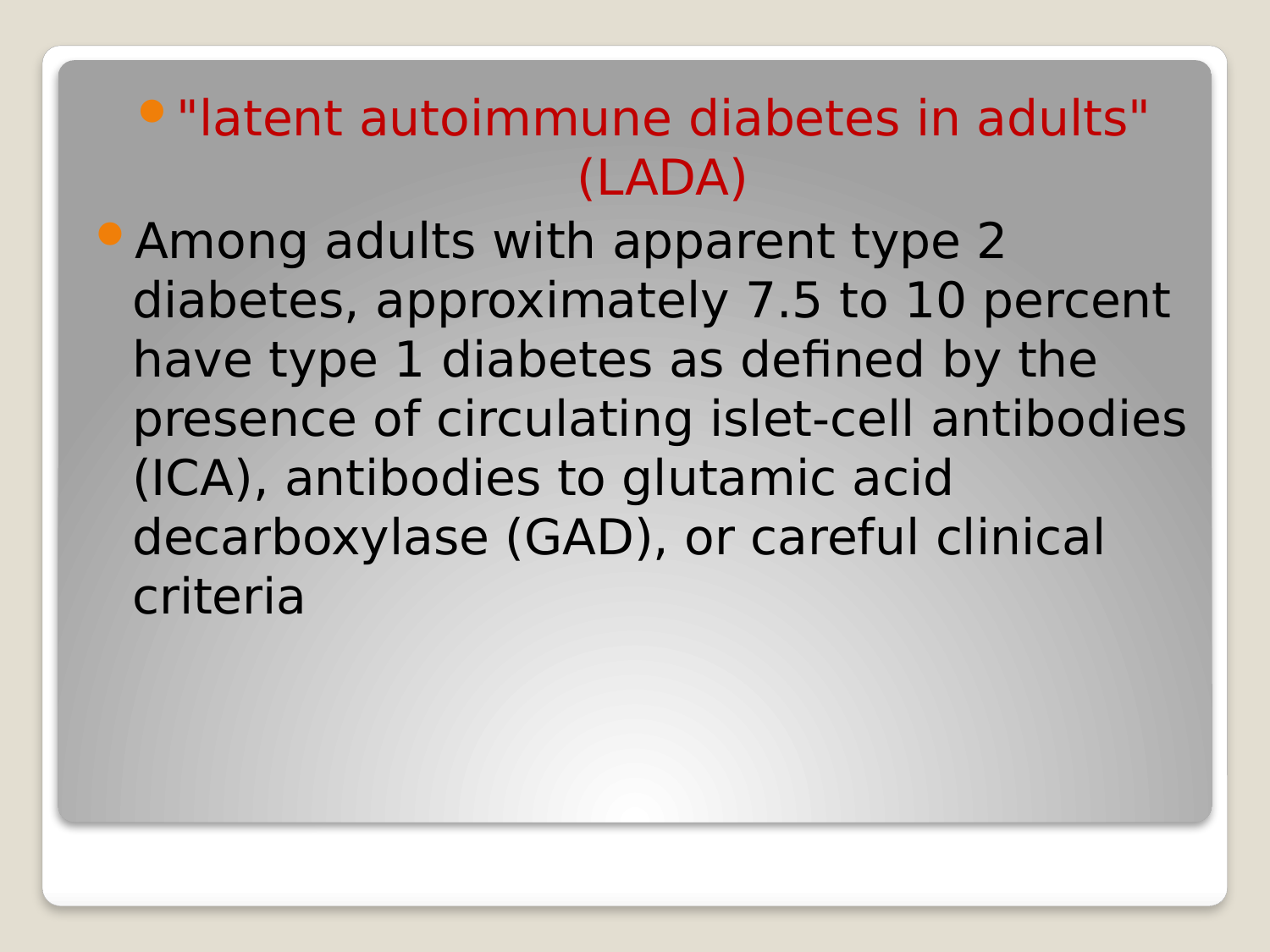

"latent autoimmune diabetes in adults" (LADA)
Among adults with apparent type 2 diabetes, approximately 7.5 to 10 percent have type 1 diabetes as defined by the presence of circulating islet-cell antibodies (ICA), antibodies to glutamic acid decarboxylase (GAD), or careful clinical criteria
#